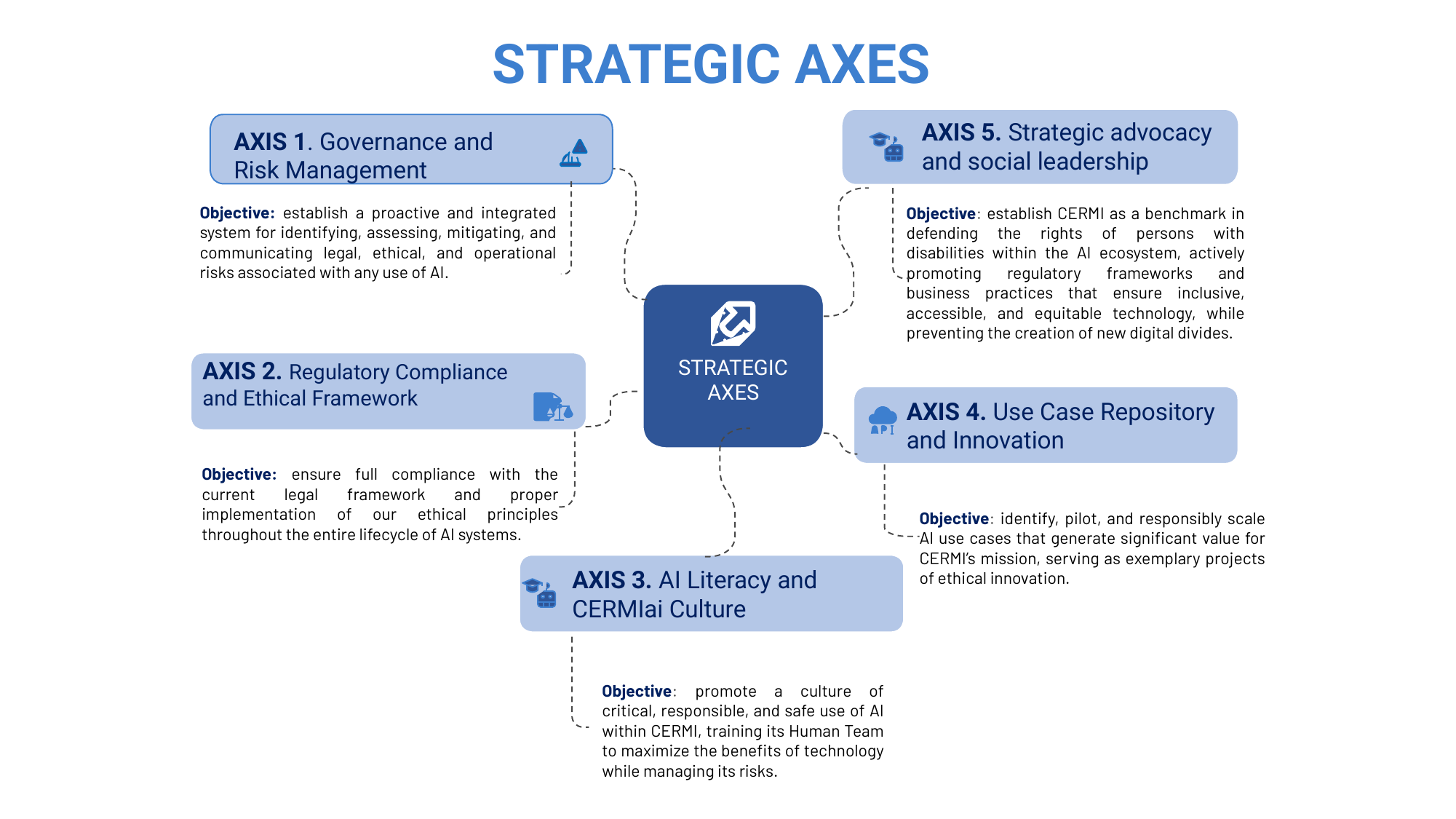

STRATEGIC AXES

AXIS 5. Strategic advocacy and social leadership
AXIS 1. Governance and Risk Management

Objective: establish a proactive and integrated system for identifying, assessing, mitigating, and communicating legal, ethical, and operational risks associated with any use of AI.
Objective: establish CERMI as a benchmark in defending the rights of persons with disabilities within the AI ecosystem, actively promoting regulatory frameworks and business practices that ensure inclusive, accessible, and equitable technology, while preventing the creation of new digital divides.

STRATEGIC
AXES
AXIS 2. Regulatory Compliance and Ethical Framework

AXIS 4. Use Case Repository and Innovation

Objective: ensure full compliance with the current legal framework and proper implementation of our ethical principles throughout the entire lifecycle of AI systems.

Objective: identify, pilot, and responsibly scale AI use cases that generate significant value for CERMI’s mission, serving as exemplary projects of ethical innovation.

AXIS 3. AI Literacy and CERMIai Culture

Objective: promote a culture of critical, responsible, and safe use of AI within CERMI, training its Human Team to maximize the benefits of technology while managing its risks.